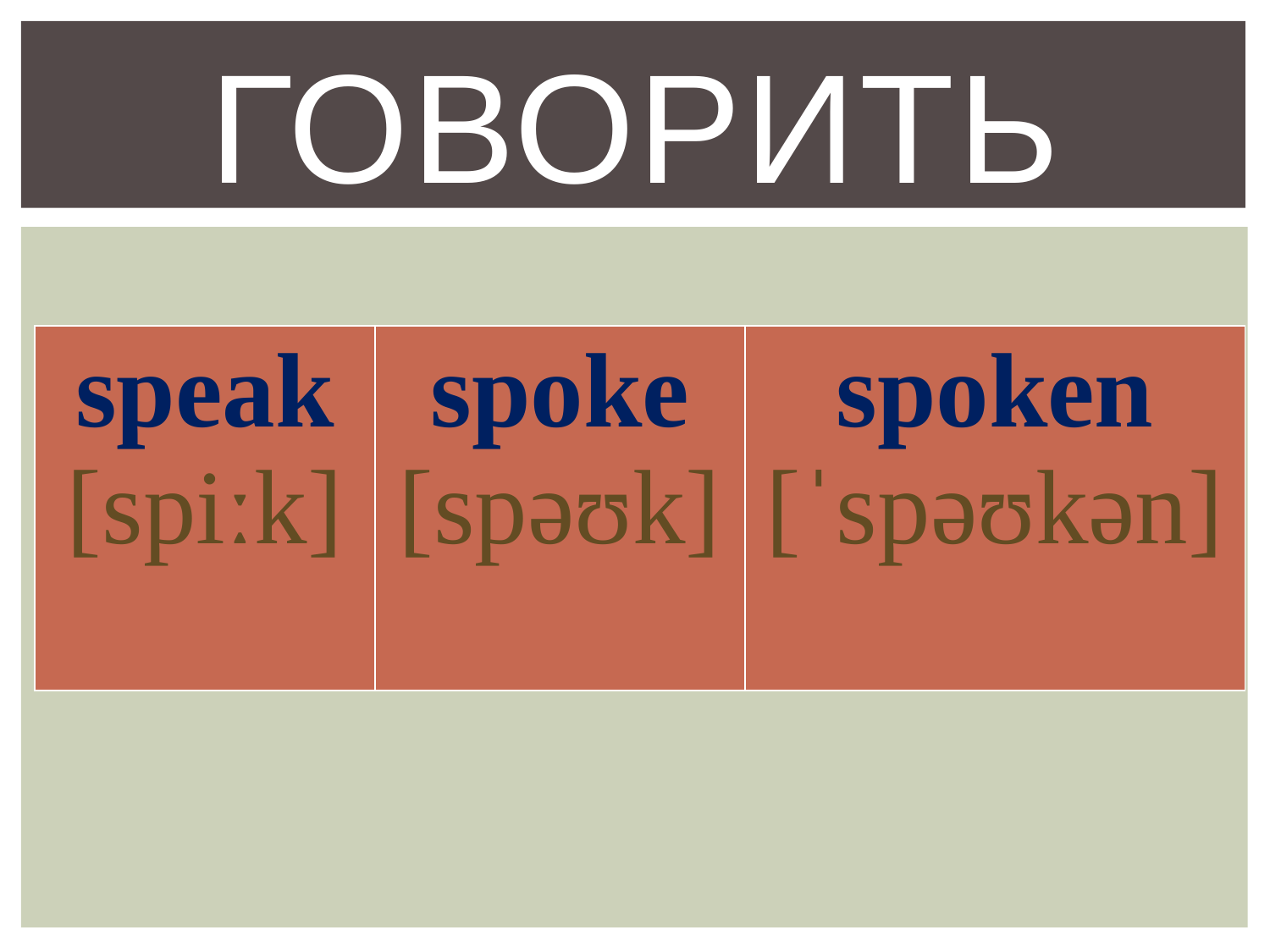

# говорить
| speak [spiːk] | spoke [spəʊk] | spoken [ˈspəʊkən] |
| --- | --- | --- |